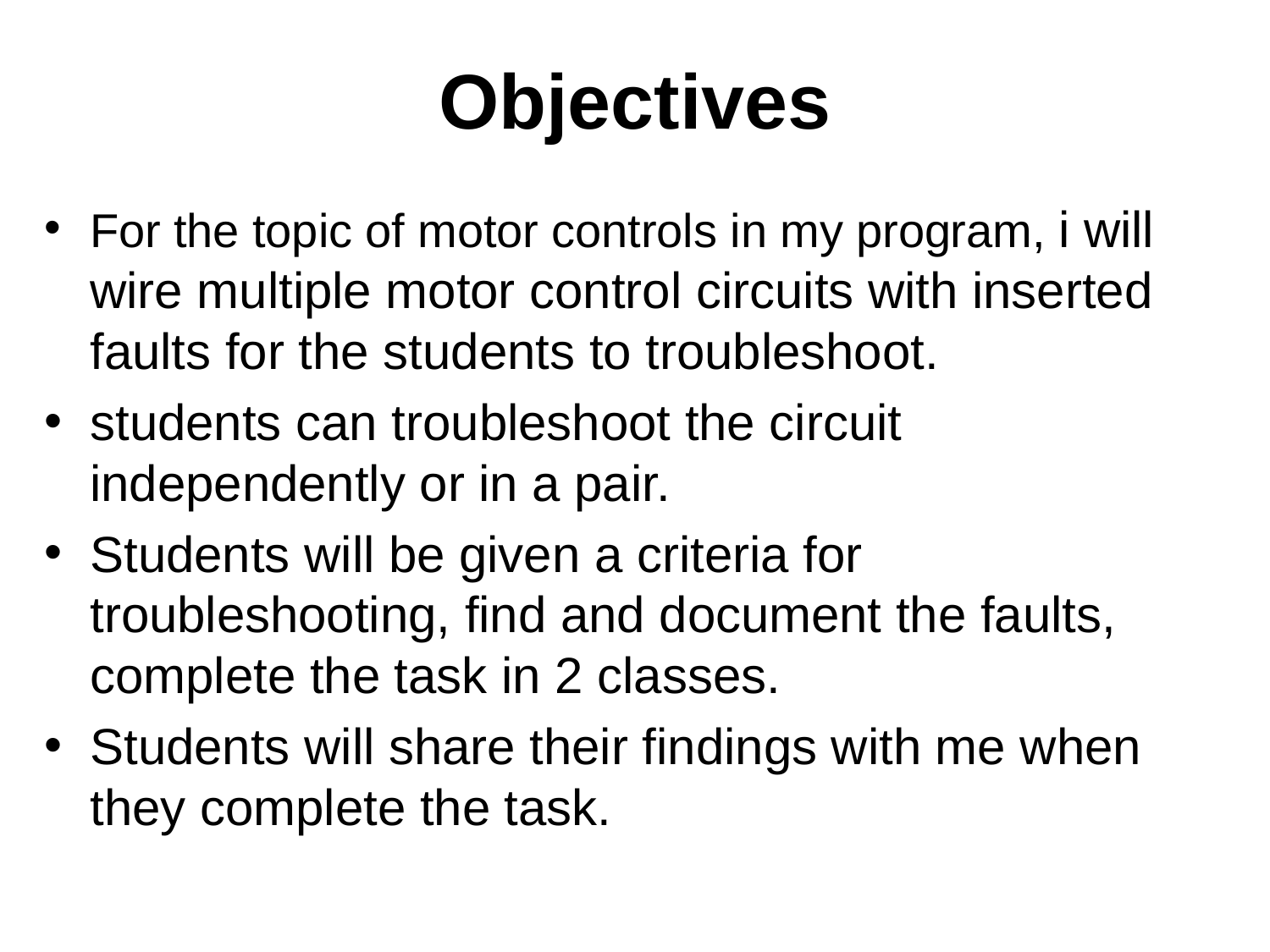

# Objectives
For the topic of motor controls in my program, i will wire multiple motor control circuits with inserted faults for the students to troubleshoot.
students can troubleshoot the circuit independently or in a pair.
Students will be given a criteria for troubleshooting, find and document the faults, complete the task in 2 classes.
Students will share their findings with me when they complete the task.